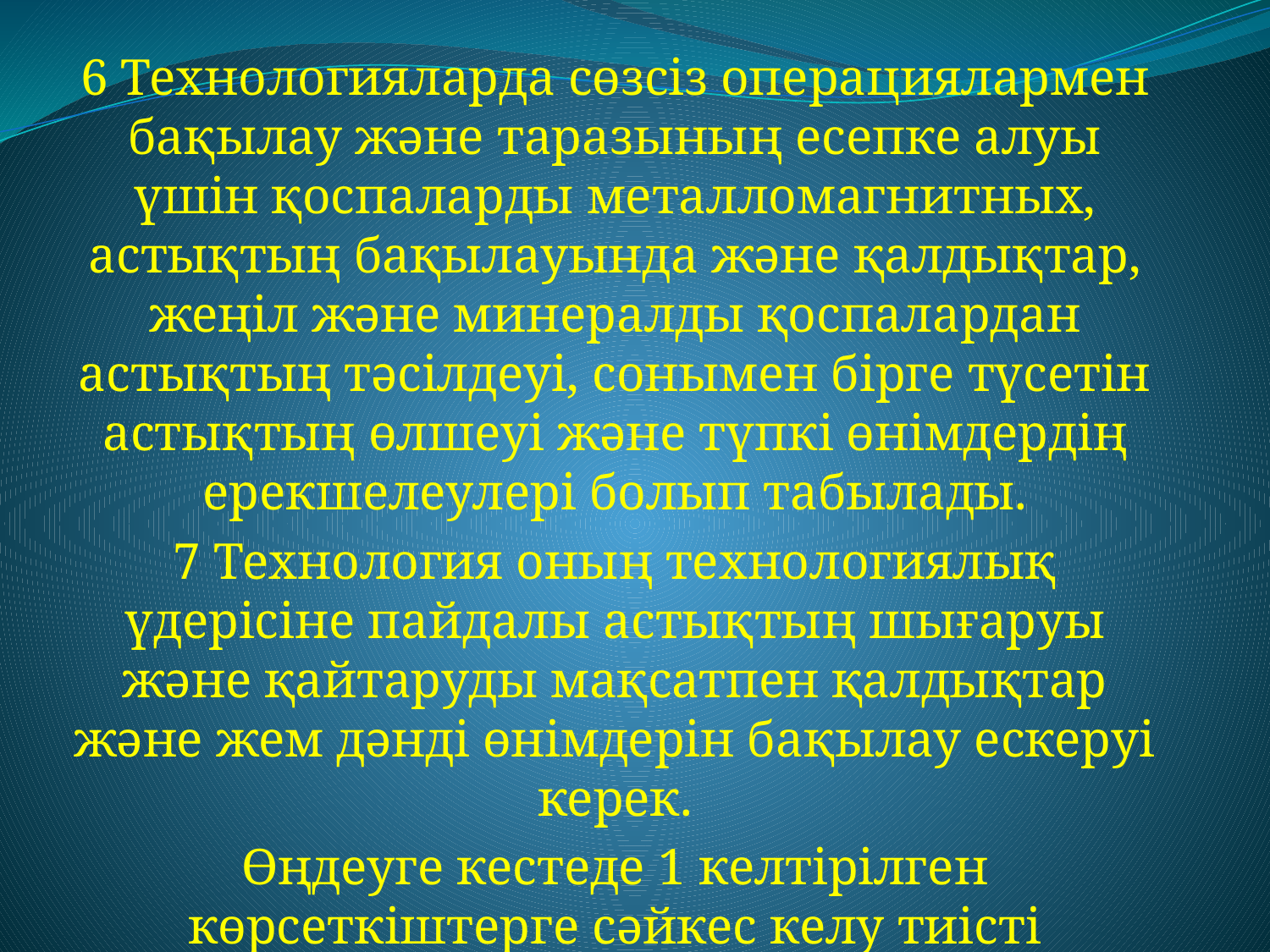

6 Технологияларда сөзсiз операциялармен бақылау және таразының есепке алуы үшiн қоспаларды металломагнитных, астықтың бақылауында және қалдықтар, жеңiл және минералды қоспалардан астықтың тәсiлдеуi, сонымен бiрге түсетiн астықтың өлшеуi және түпкi өнiмдердiң ерекшелеулерi болып табылады.
7 Технология оның технологиялық үдерiсiне пайдалы астықтың шығаруы және қайтаруды мақсатпен қалдықтар және жем дәндi өнiмдерiн бақылау ескеруi керек.
Өңдеуге кестеде 1 келтiрiлген көрсеткiштерге сәйкес келу тиiстi бозкiлемдерден кейiн сәйкес келу тиiстi бағытталатын астықтың сапасы.